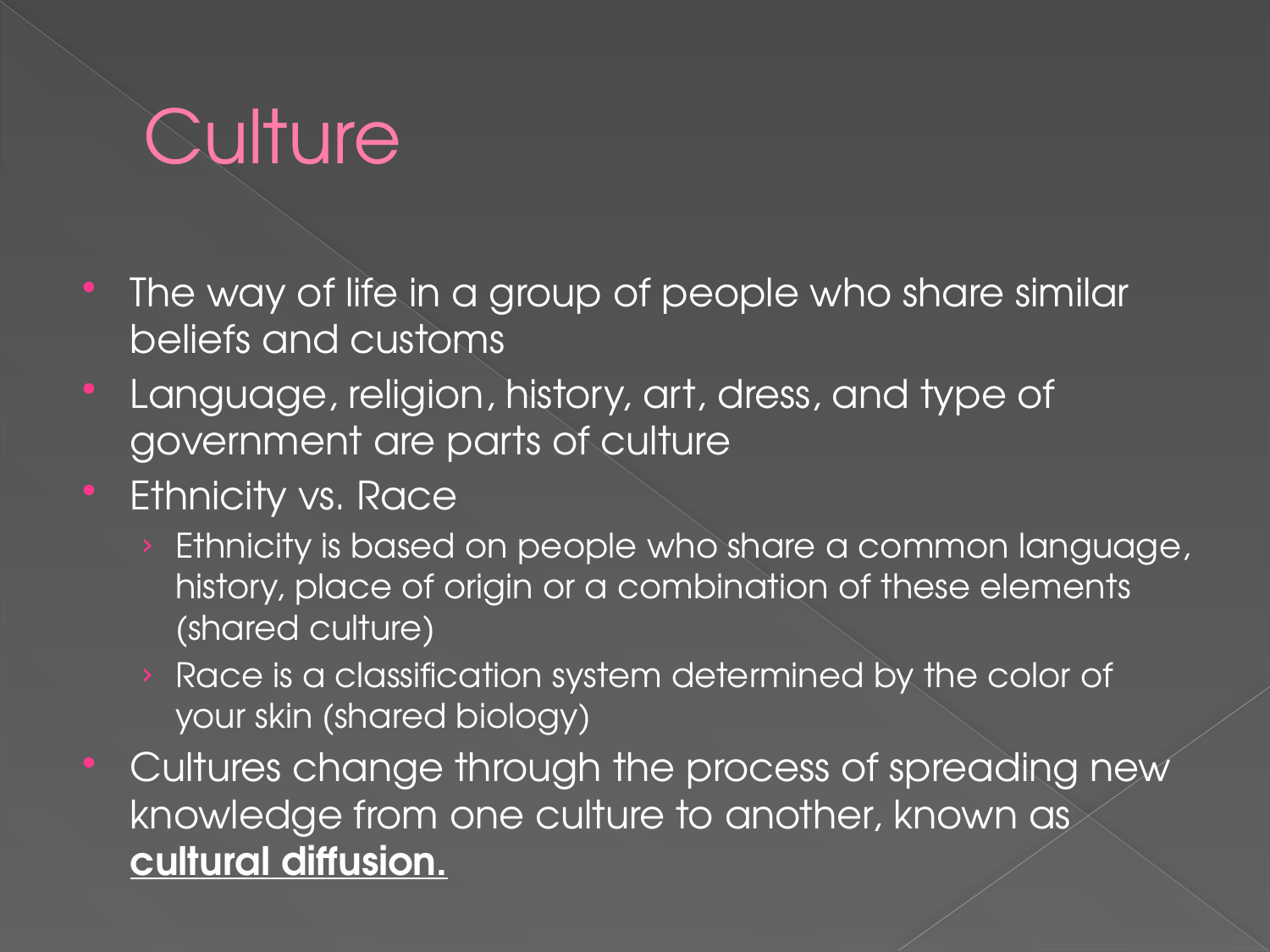

# Culture
The way of life in a group of people who share similar beliefs and customs
Language, religion, history, art, dress, and type of government are parts of culture
Ethnicity vs. Race
Ethnicity is based on people who share a common language, history, place of origin or a combination of these elements (shared culture)
Race is a classification system determined by the color of your skin (shared biology)
Cultures change through the process of spreading new knowledge from one culture to another, known as cultural diffusion.